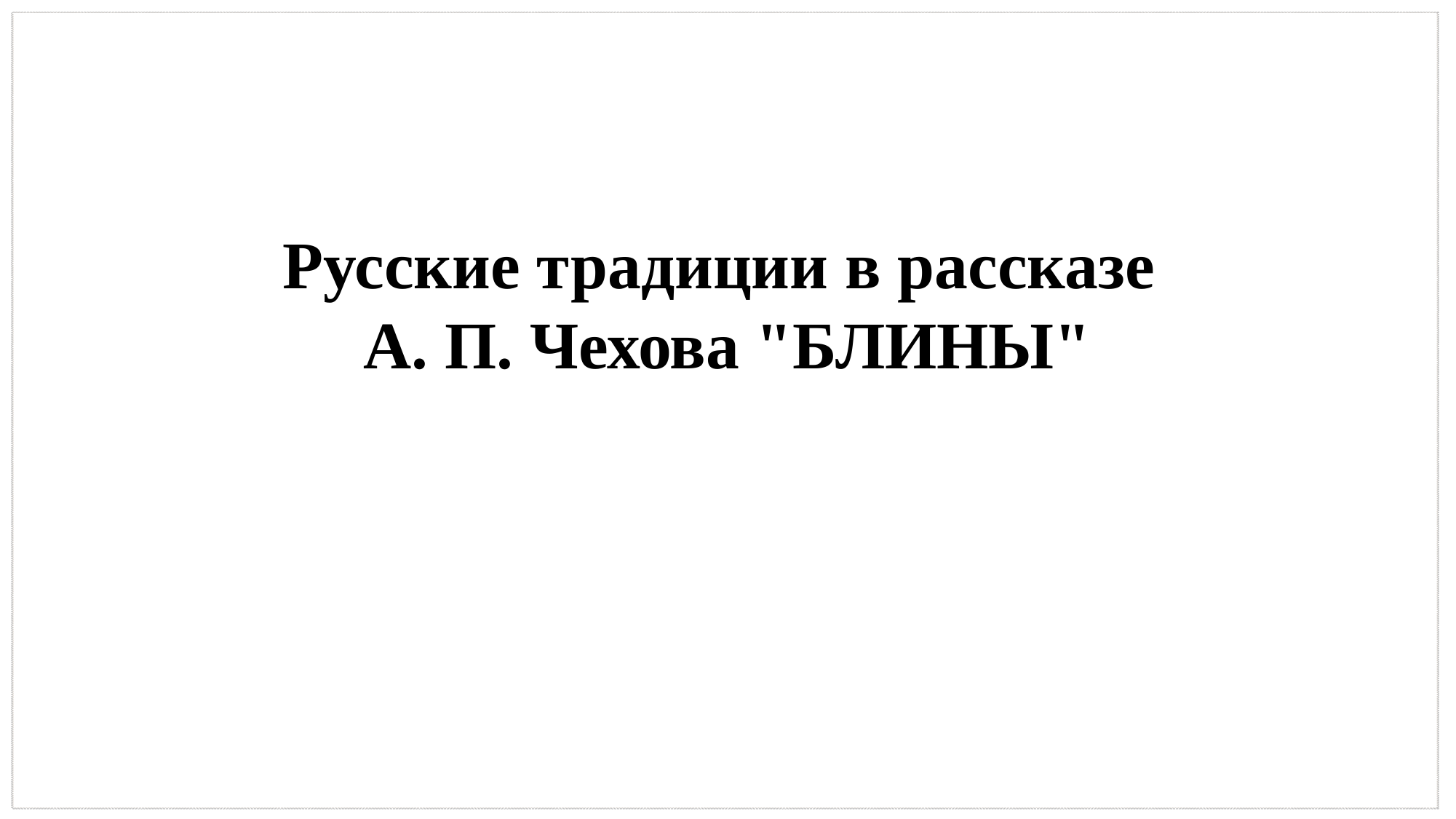

# Русские традиции в рассказе А. П. Чехова "БЛИНЫ"